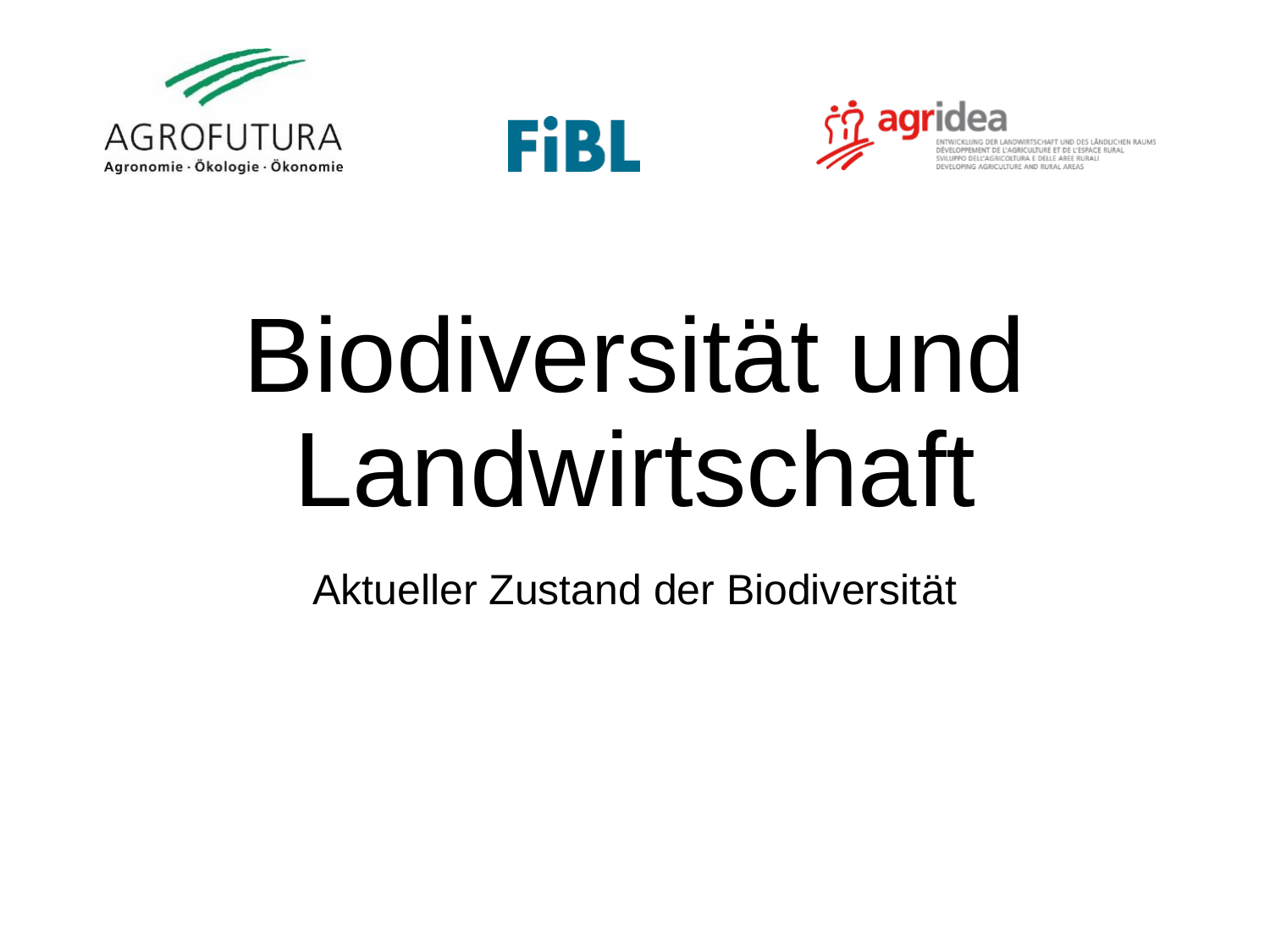

# Biodiversität und Landwirtschaft
Aktueller Zustand der Biodiversität